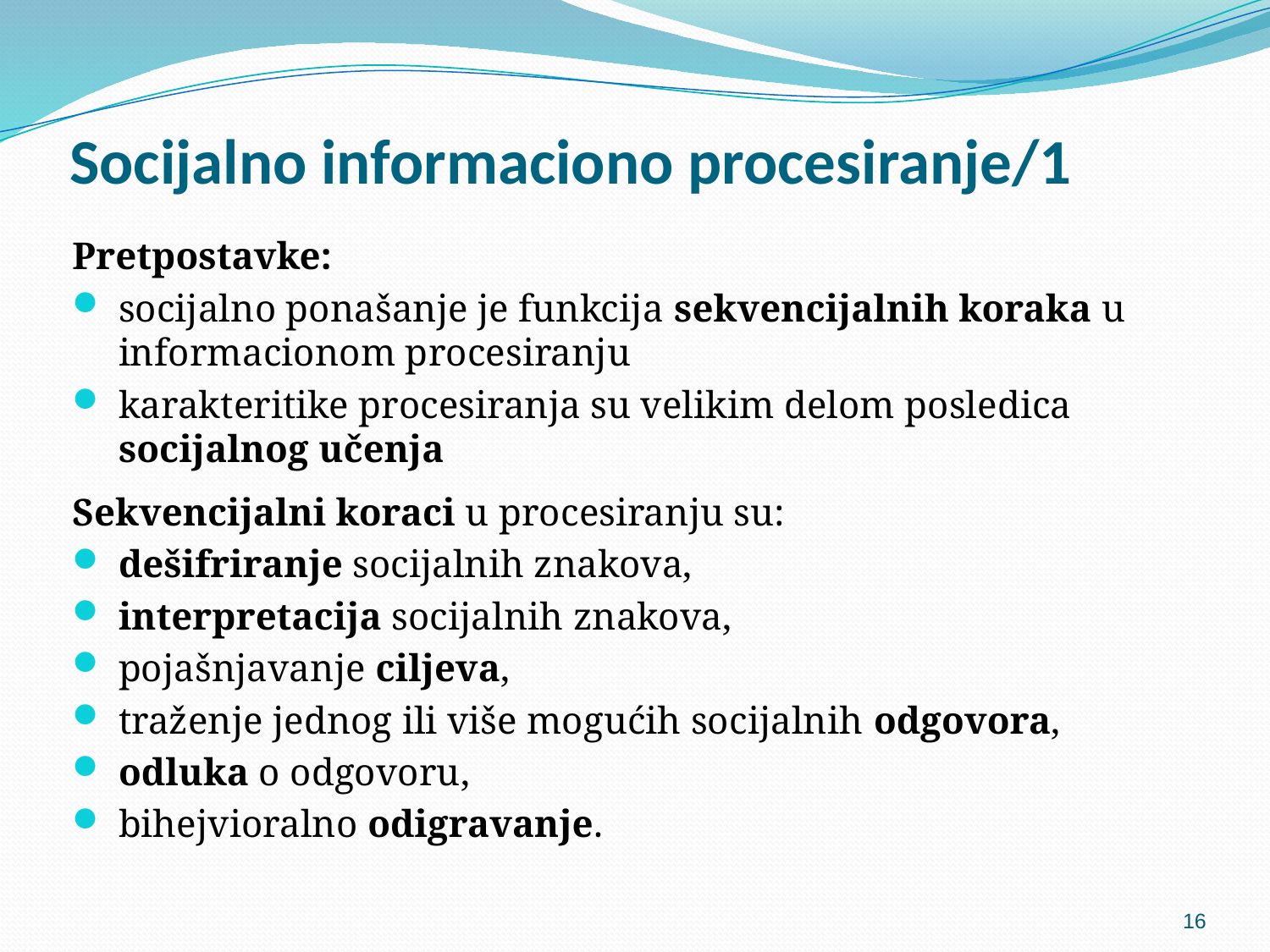

# Socijalno informaciono procesiranje/1
Pretpostavke:
socijalno ponašanje je funkcija sekvencijalnih koraka u informacionom procesiranju
karakteritike procesiranja su velikim delom posledica socijalnog učenja
Sekvencijalni koraci u procesiranju su:
dešifriranje socijalnih znakova,
interpretacija socijalnih znakova,
pojašnjavanje ciljeva,
traženje jednog ili više mogućih socijalnih odgovora,
odluka o odgovoru,
bihejvioralno odigravanje.

16